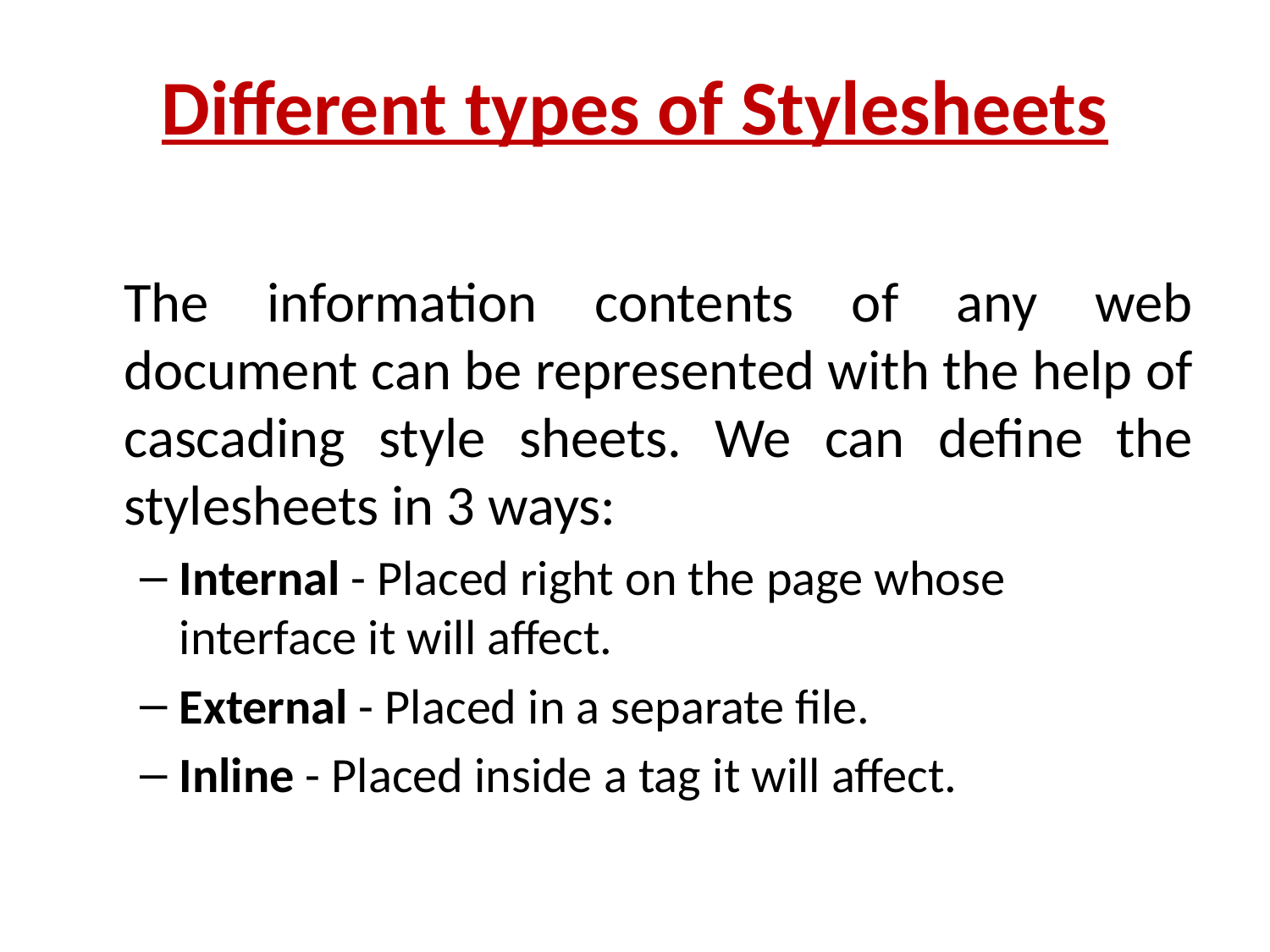

# Different types of Stylesheets

	The information contents of any web document can be represented with the help of cascading style sheets. We can define the stylesheets in 3 ways:
Internal - Placed right on the page whose interface it will affect.
External - Placed in a separate file.
Inline - Placed inside a tag it will affect.